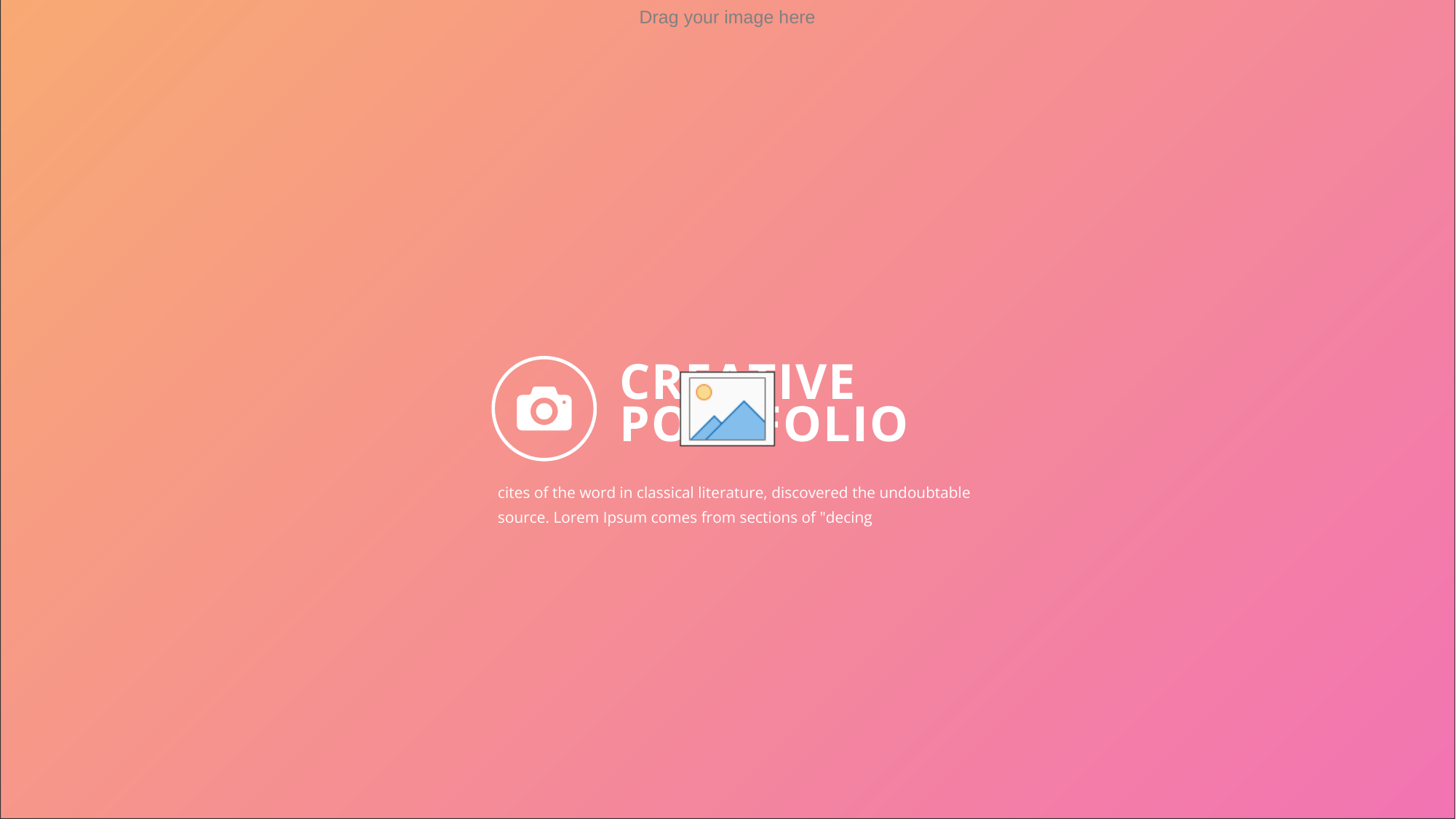

CREATIVE
PORTFOLIO
cites of the word in classical literature, discovered the undoubtable source. Lorem Ipsum comes from sections of "decing